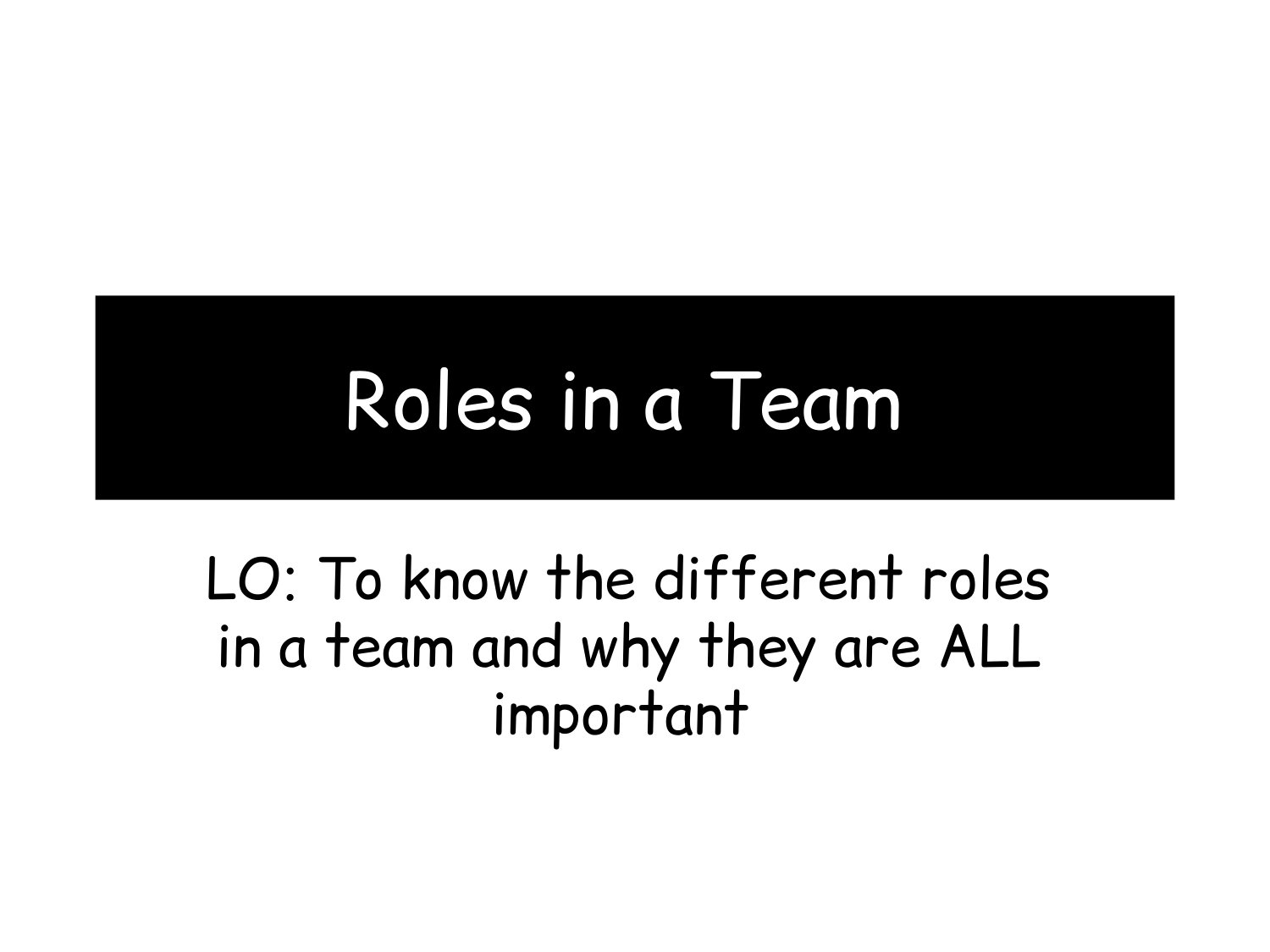

# Roles in a Team
LO: To know the different roles in a team and why they are ALL important